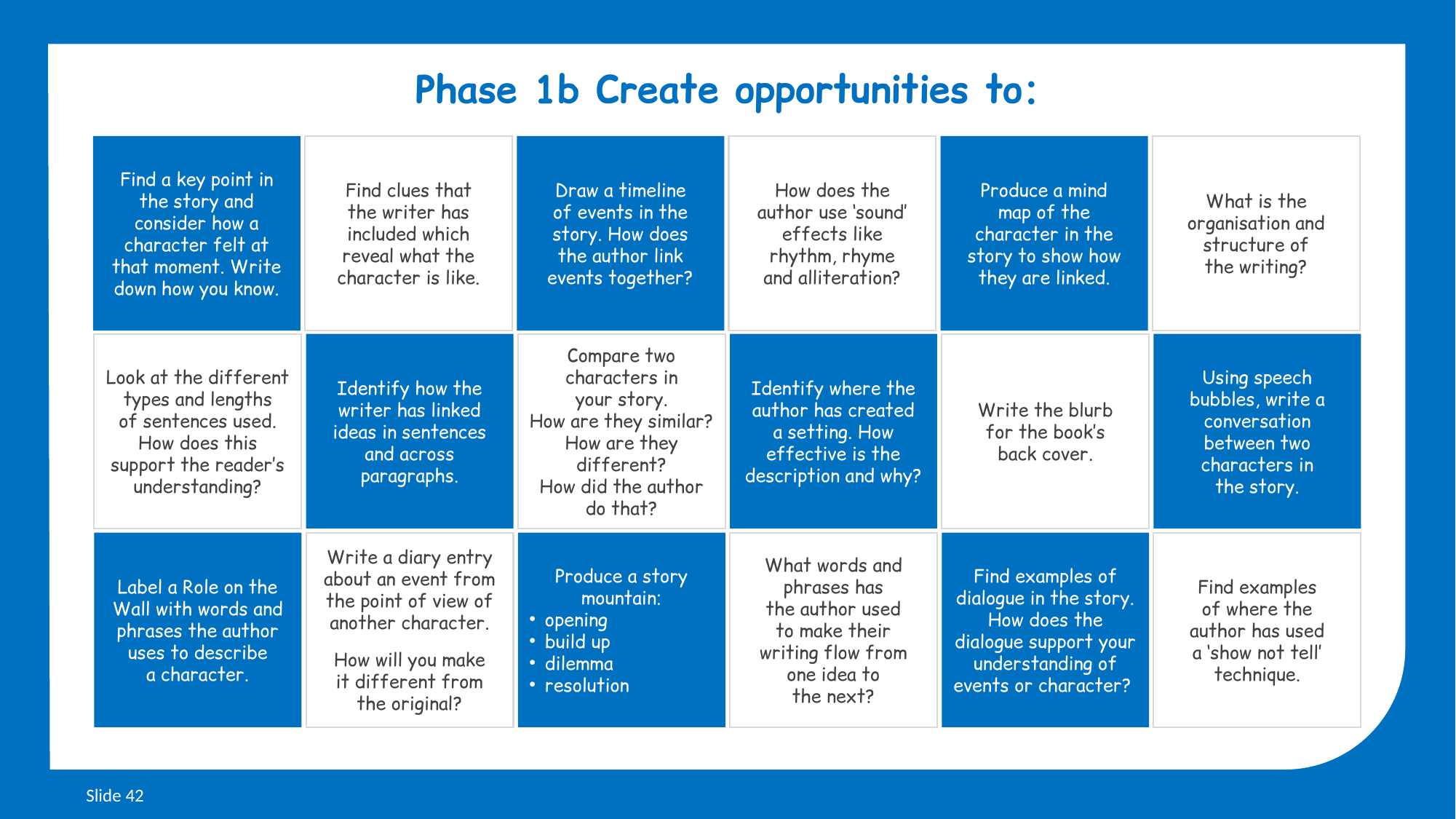

Phase 1b Create opportunities to:
Find a key point in the story and consider how a character felt at that moment. Write down how you know.
Find clues that
the writer has included which
reveal what the character is like.
Draw a timeline
of events in the story. How does
the author link events together?
How does the
author use ‘sound’ effects like
rhythm, rhyme
and alliteration?
Produce a mind
map of the
character in the story to show how they are linked.
What is the
organisation and structure of
the writing?
Look at the different types and lengths
of sentences used. How does this support the reader’s understanding?
Identify how the writer has linked ideas in sentences and across paragraphs.
Compare two characters in
your story.
How are they similar? How are they different?
How did the author do that?
Identify where the author has created
a setting. How effective is the description and why?
Write the blurb
for the book’s
back cover.
Using speech bubbles, write a conversation
between two characters in
the story.
Label a Role on the Wall with words and phrases the author uses to describe
a character.
Write a diary entry about an event from the point of view of another character.
How will you make
it different from
the original?
Produce a story mountain:
opening
build up
dilemma
resolution
What words and phrases has
the author used
to make their
writing flow from
one idea to
the next?
Find examples of dialogue in the story. How does the dialogue support your understanding of events or character?
Find examples
of where the
author has used
a ‘show not tell’ technique.
Slide 42